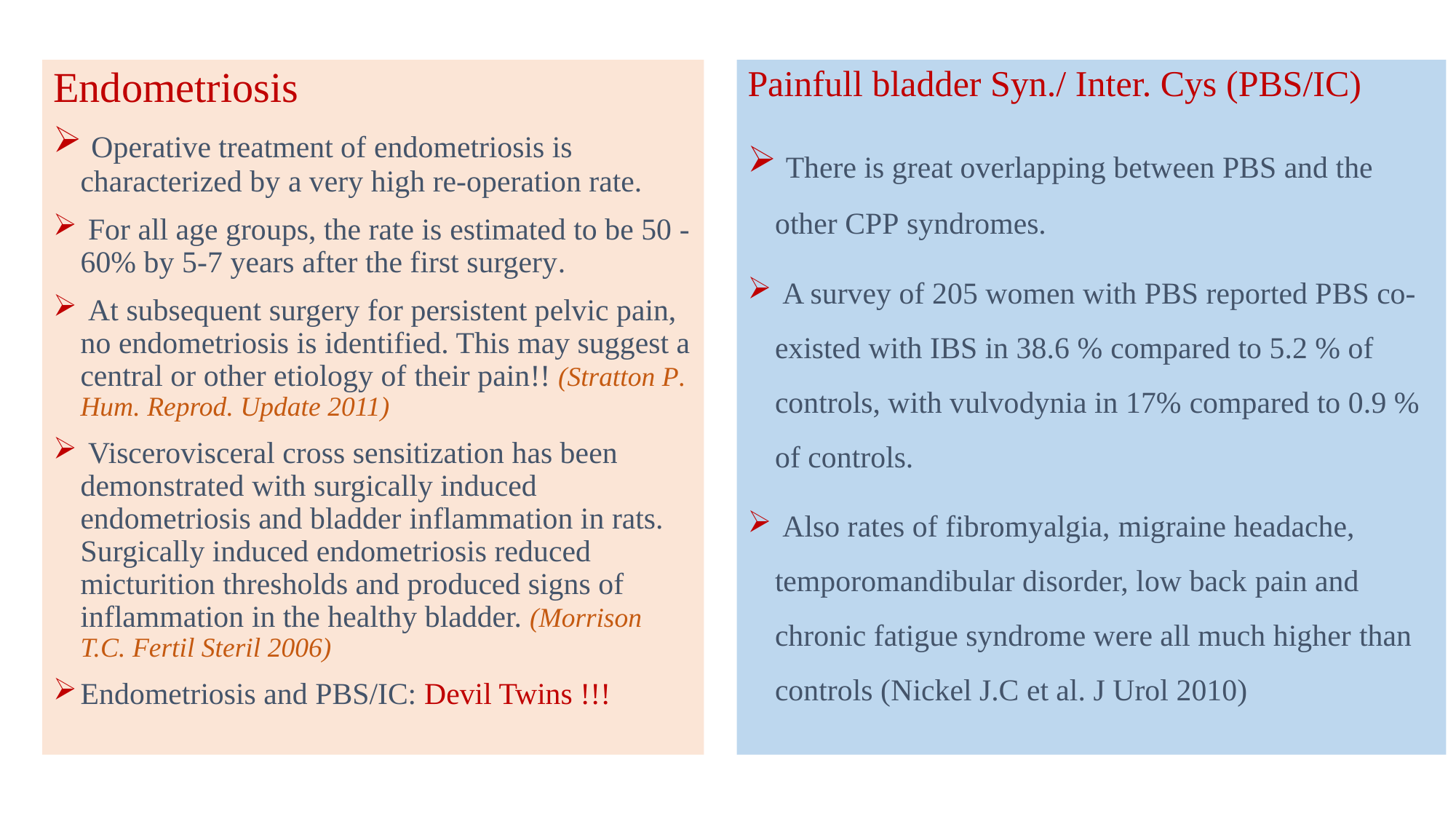

Endometriosis
 Operative treatment of endometriosis is characterized by a very high re-operation rate.
 For all age groups, the rate is estimated to be 50 -60% by 5-7 years after the first surgery.
 At subsequent surgery for persistent pelvic pain, no endometriosis is identified. This may suggest a central or other etiology of their pain!! (Stratton P. Hum. Reprod. Update 2011)
 Viscerovisceral cross sensitization has been demonstrated with surgically induced endometriosis and bladder inflammation in rats. Surgically induced endometriosis reduced micturition thresholds and produced signs of inflammation in the healthy bladder. (Morrison T.C. Fertil Steril 2006)
Endometriosis and PBS/IC: Devil Twins !!!
Painfull bladder Syn./ Inter. Cys (PBS/IC)
 There is great overlapping between PBS and the other CPP syndromes.
 A survey of 205 women with PBS reported PBS co-existed with IBS in 38.6 % compared to 5.2 % of controls, with vulvodynia in 17% compared to 0.9 % of controls.
 Also rates of fibromyalgia, migraine headache, temporomandibular disorder, low back pain and chronic fatigue syndrome were all much higher than controls (Nickel J.C et al. J Urol 2010)